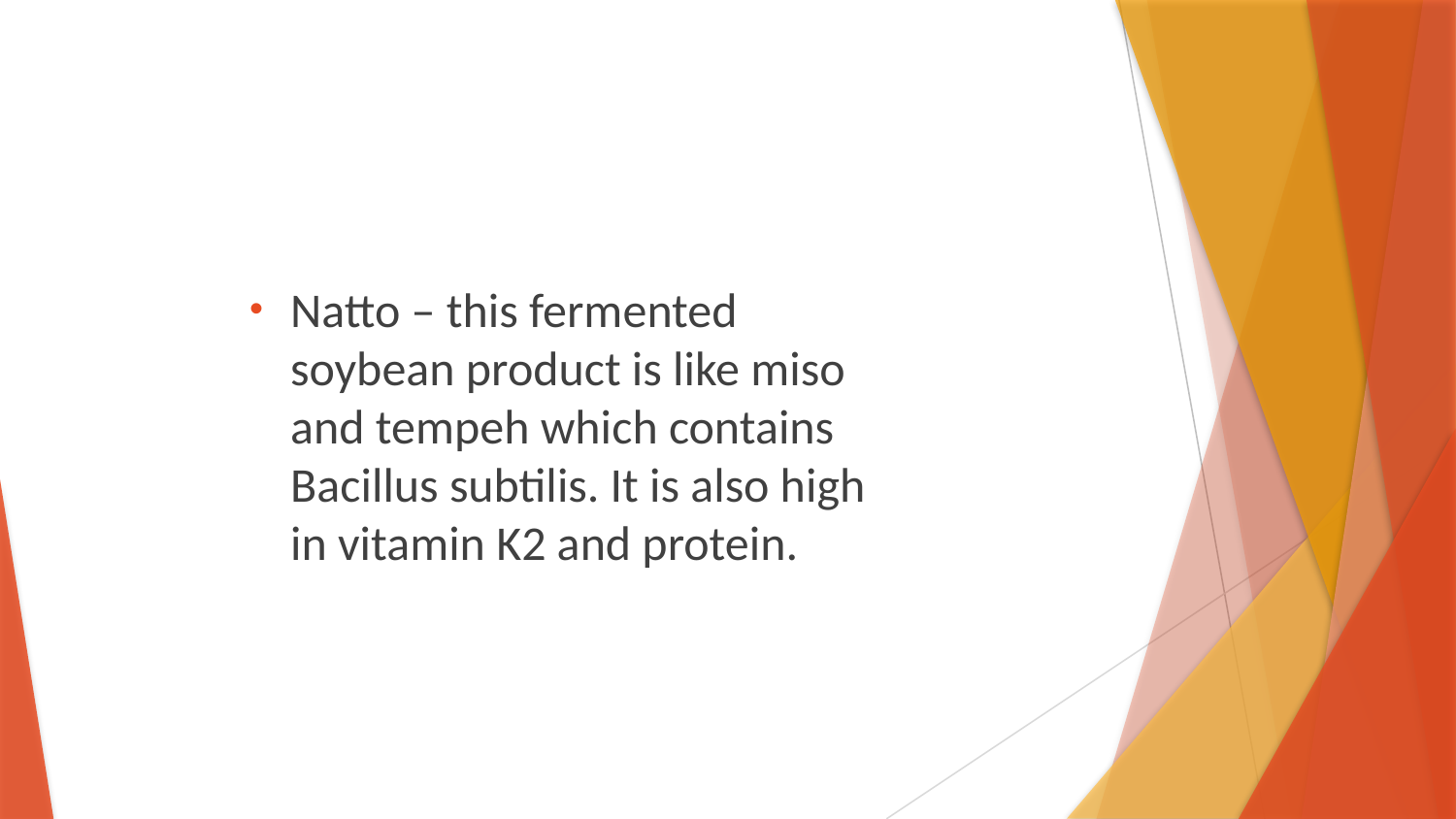

Natto – this fermented soybean product is like miso and tempeh which contains Bacillus subtilis. It is also high in vitamin K2 and protein.